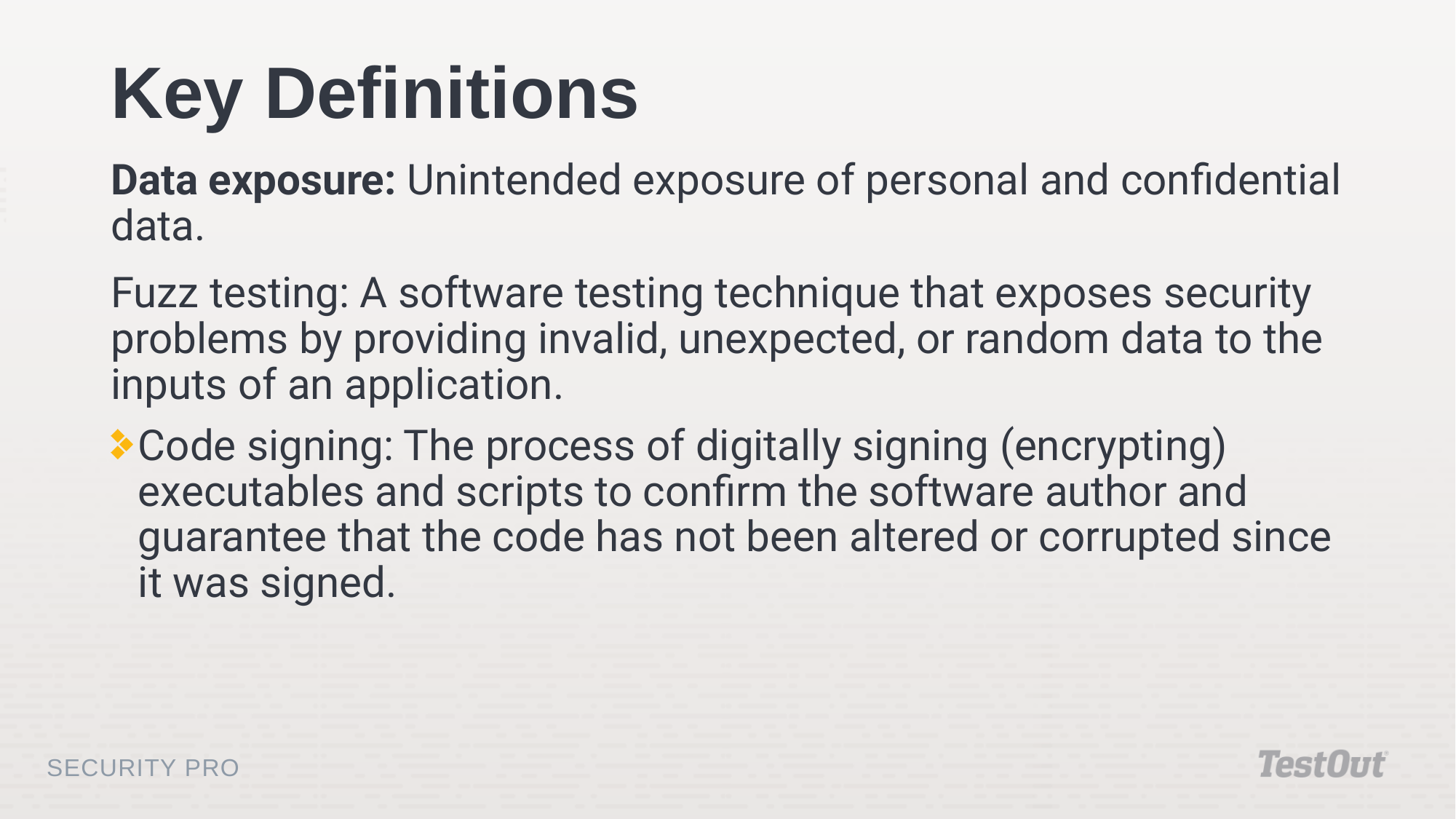

# Key Definitions
Data exposure: Unintended exposure of personal and confidential data.
Fuzz testing: A software testing technique that exposes security problems by providing invalid, unexpected, or random data to the inputs of an application.
Code signing: The process of digitally signing (encrypting) executables and scripts to confirm the software author and guarantee that the code has not been altered or corrupted since it was signed.
Security Pro